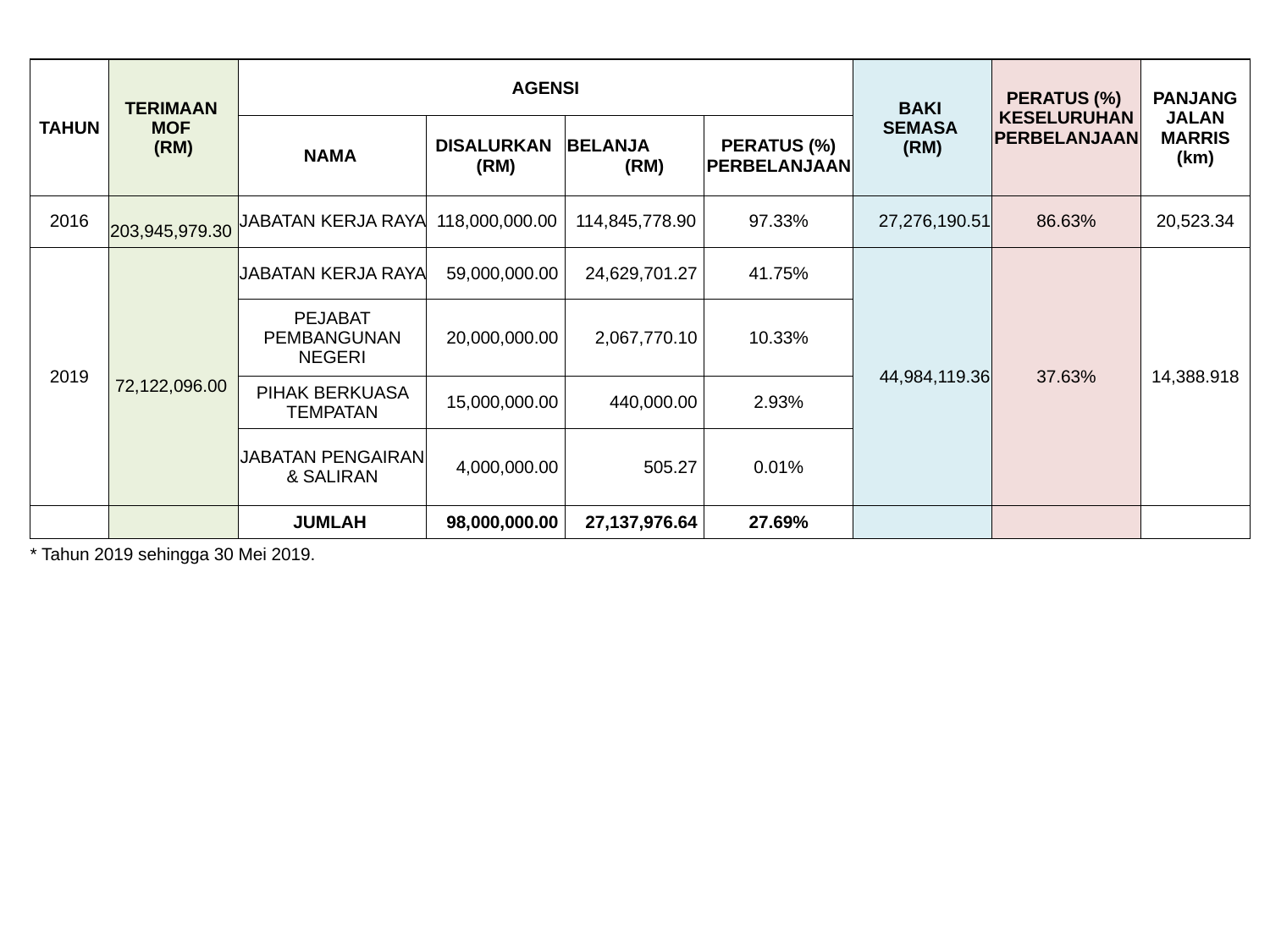

| TAHUN | TERIMAAN MOF (RM) | AGENSI |  |  |  | BAKI SEMASA (RM) | PERATUS (%) KESELURUHAN PERBELANJAAN | PANJANG JALAN MARRIS (km) |
| --- | --- | --- | --- | --- | --- | --- | --- | --- |
|  |  | NAMA | DISALURKAN (RM) | BELANJA (RM) | PERATUS (%) PERBELANJAAN |  |  |  |
| 2016 | 203,945,979.30 | JABATAN KERJA RAYA | 118,000,000.00 | 114,845,778.90 | 97.33% | 27,276,190.51 | 86.63% | 20,523.34 |
| 2019 | 72,122,096.00 | JABATAN KERJA RAYA | 59,000,000.00 | 24,629,701.27 | 41.75% | 44,984,119.36 | 37.63% | 14,388.918 |
|  |  | PEJABAT PEMBANGUNAN NEGERI | 20,000,000.00 | 2,067,770.10 | 10.33% |  |  |  |
|  |  | PIHAK BERKUASA TEMPATAN | 15,000,000.00 | 440,000.00 | 2.93% |  |  |  |
|  |  | JABATAN PENGAIRAN & SALIRAN | 4,000,000.00 | 505.27 | 0.01% |  |  |  |
|  |  | JUMLAH | 98,000,000.00 | 27,137,976.64 | 27.69% |  |  |  |
| \* Tahun 2019 sehingga 30 Mei 2019. |  |  |  |  |  |  |  |  |